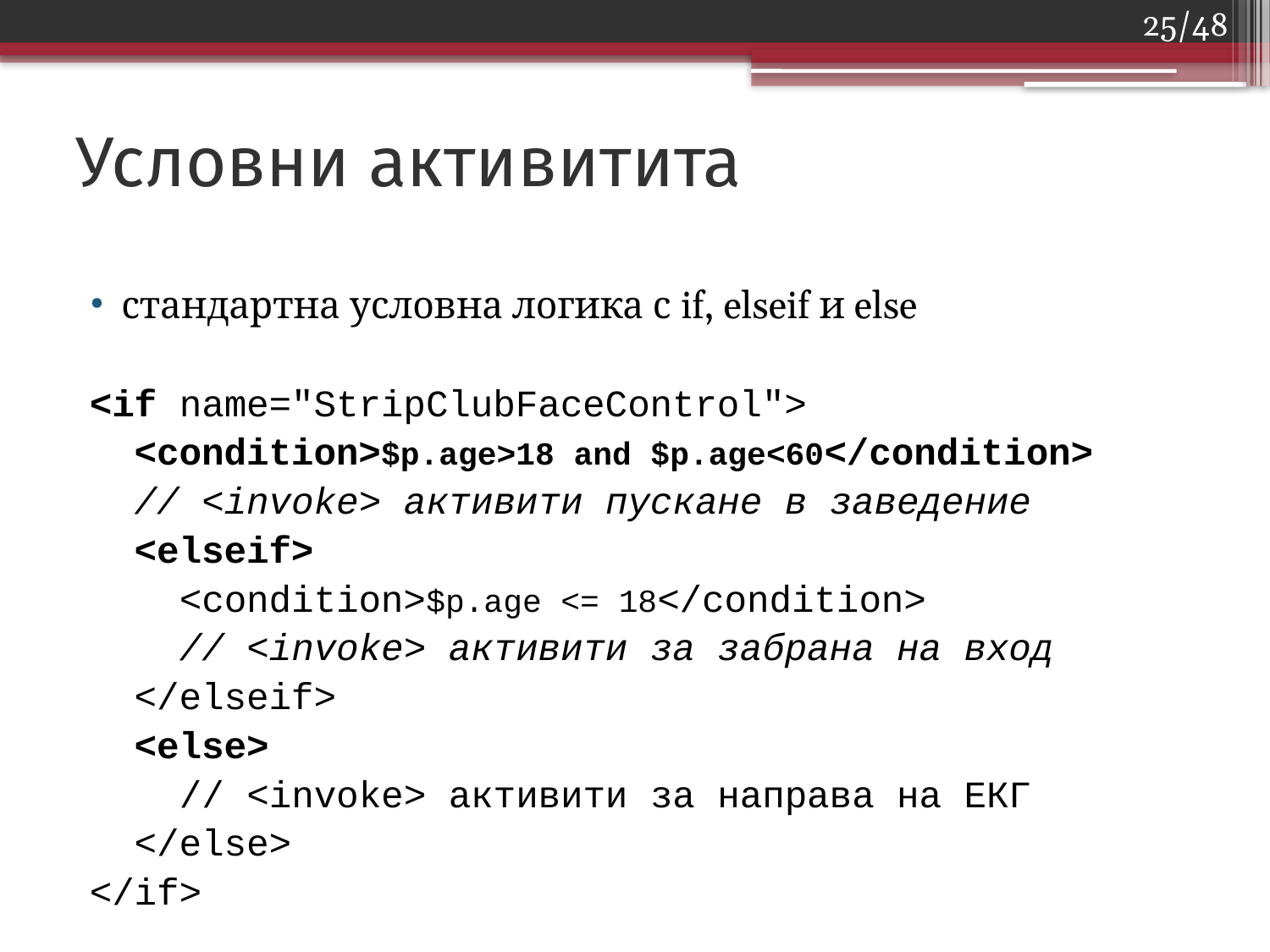

25/48
# Условни активитита
стандартна условна логика с if, elseif и else

<if name="StripClubFaceControl">
  <condition>$p.age>18 and $p.age<60</condition>
  // <invoke> активити пускане в заведение
  <elseif>
    <condition>$p.age <= 18</condition>
    // <invoke> активити за забрана на вход
  </elseif>
  <else>
    // <invoke> активити за направа на ЕКГ
  </else>
</if>